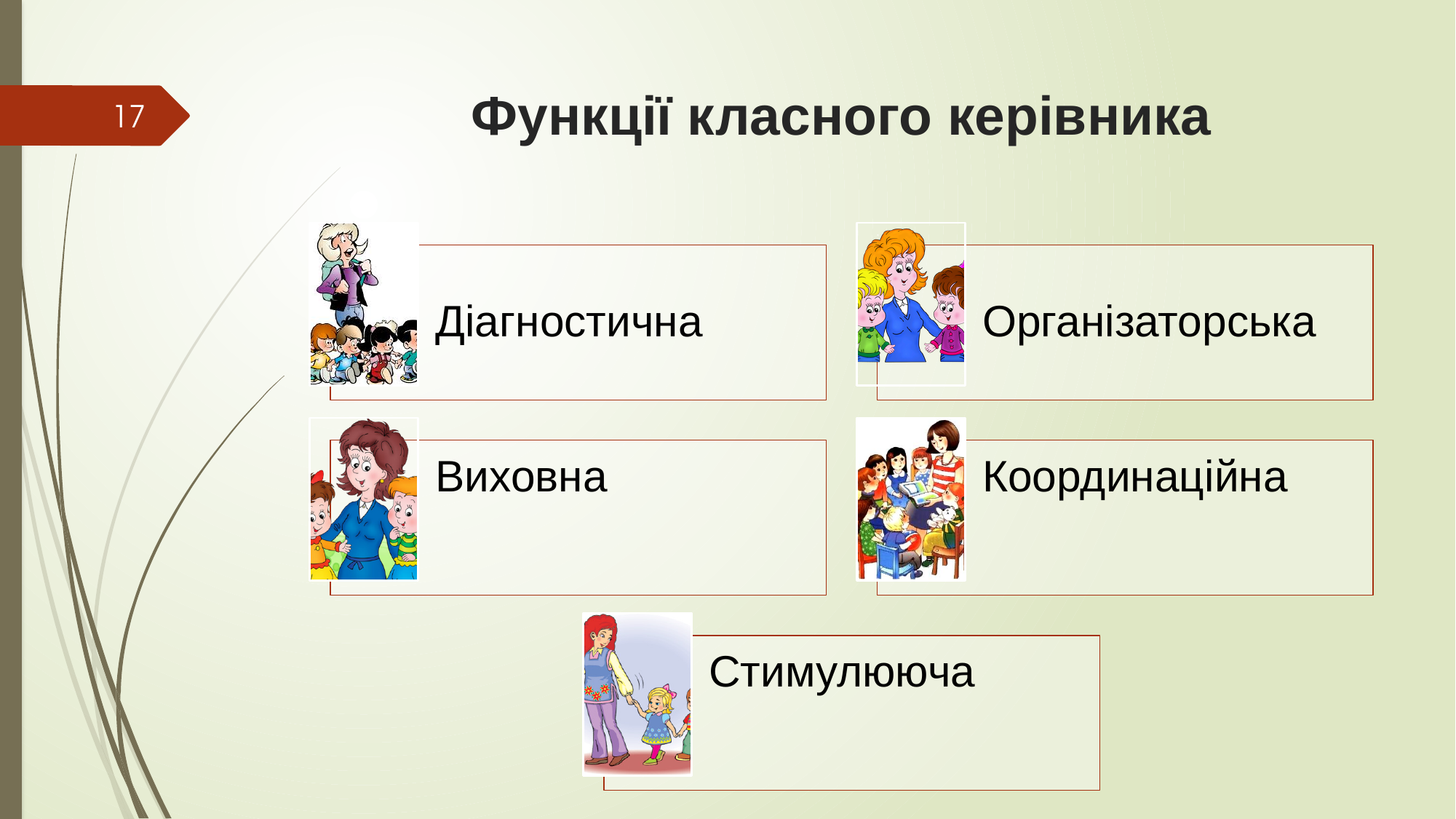

# Функції класного керівника
17
Діагностична
Організаторська
Виховна

Координаційна

Стимулююча